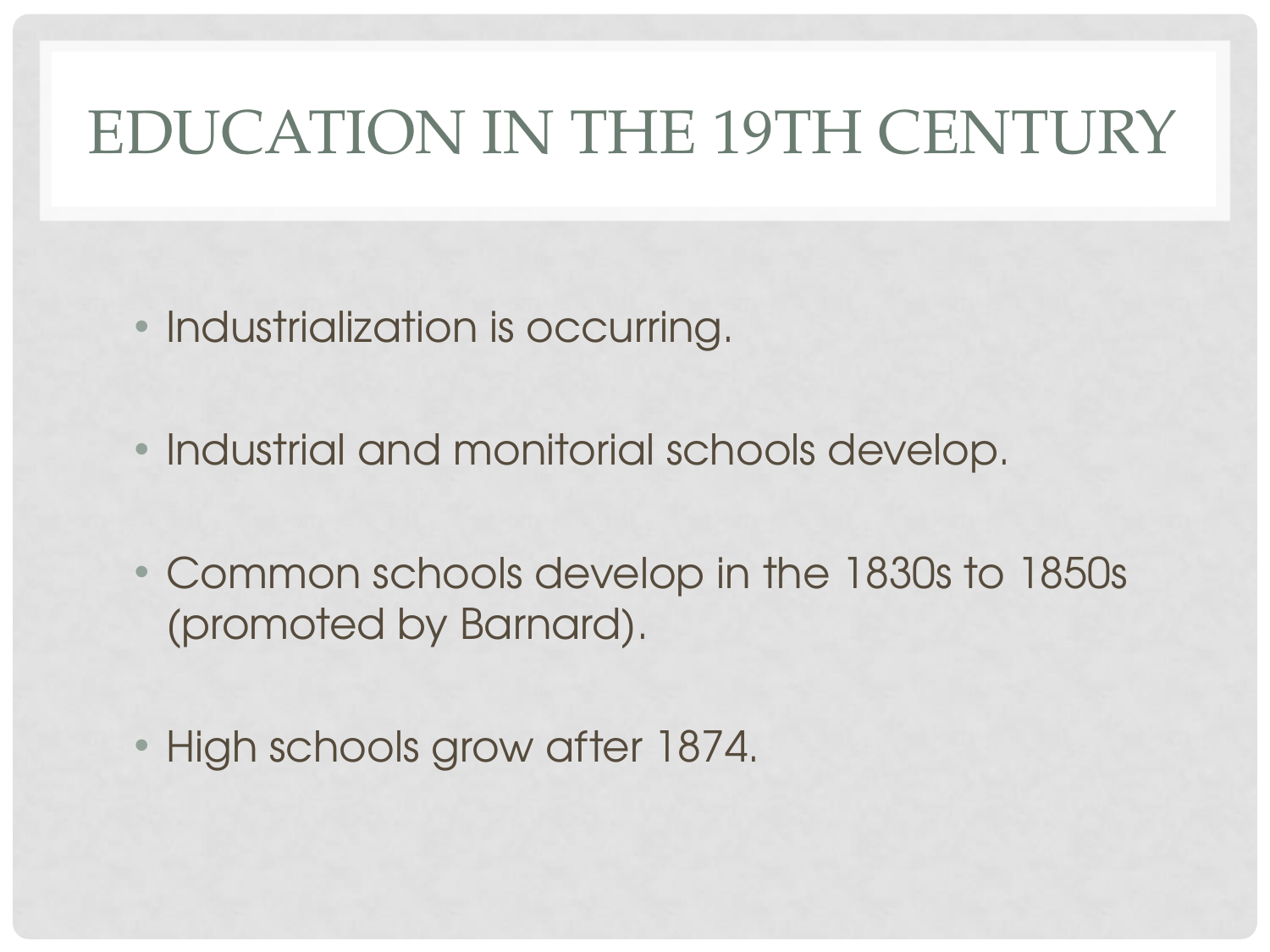

# EDUCATION IN THE 19TH CENTURY

Industrialization is occurring.

Industrial and monitorial schools develop.

Common schools develop in the 1830s to 1850s (promoted by Barnard).

High schools grow after 1874.